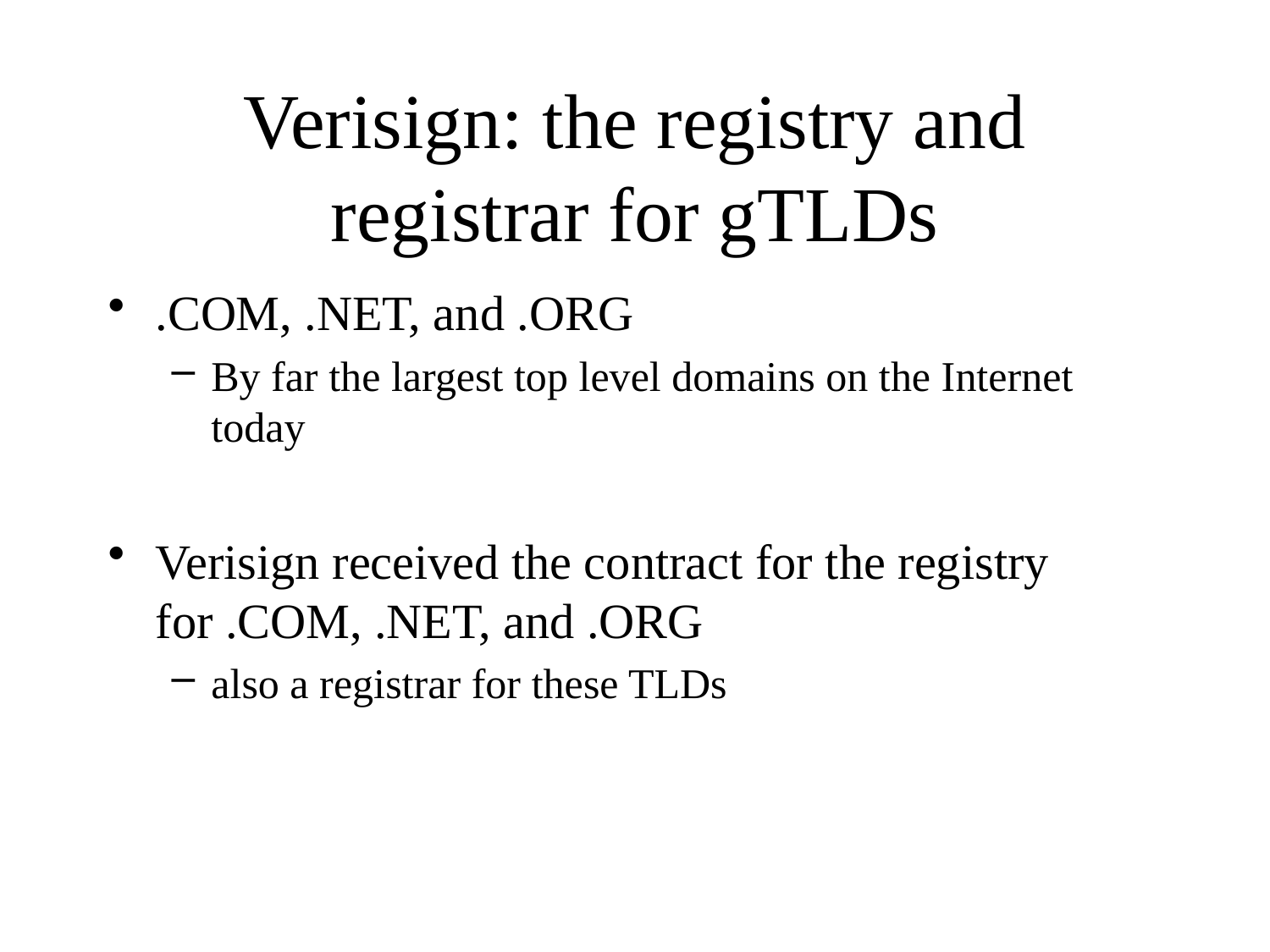

# Verisign: the registry and registrar for gTLDs
.COM, .NET, and .ORG
By far the largest top level domains on the Internet today

Verisign received the contract for the registry for .COM, .NET, and .ORG
also a registrar for these TLDs